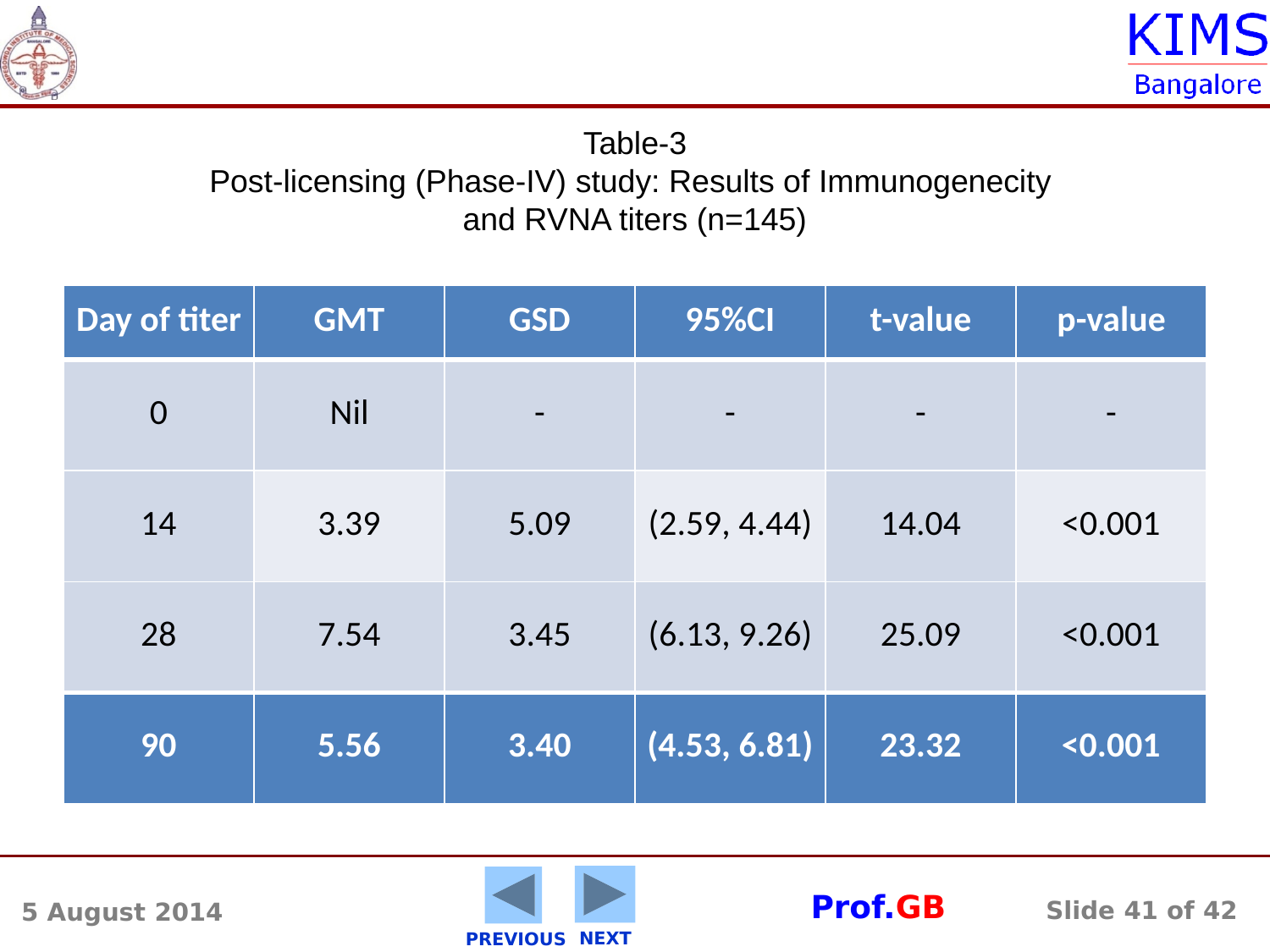

Table-3
Post-licensing (Phase-IV) study: Results of Immunogenecity
and RVNA titers (n=145)
| Day of titer | GMT | GSD | 95%CI | t-value | p-value |
| --- | --- | --- | --- | --- | --- |
| 0 | Nil | - | - | - | - |
| 14 | 3.39 | 5.09 | (2.59, 4.44) | 14.04 | <0.001 |
| 28 | 7.54 | 3.45 | (6.13, 9.26) | 25.09 | <0.001 |
| 90 | 5.56 | 3.40 | (4.53, 6.81) | 23.32 | <0.001 |
5 August 2014